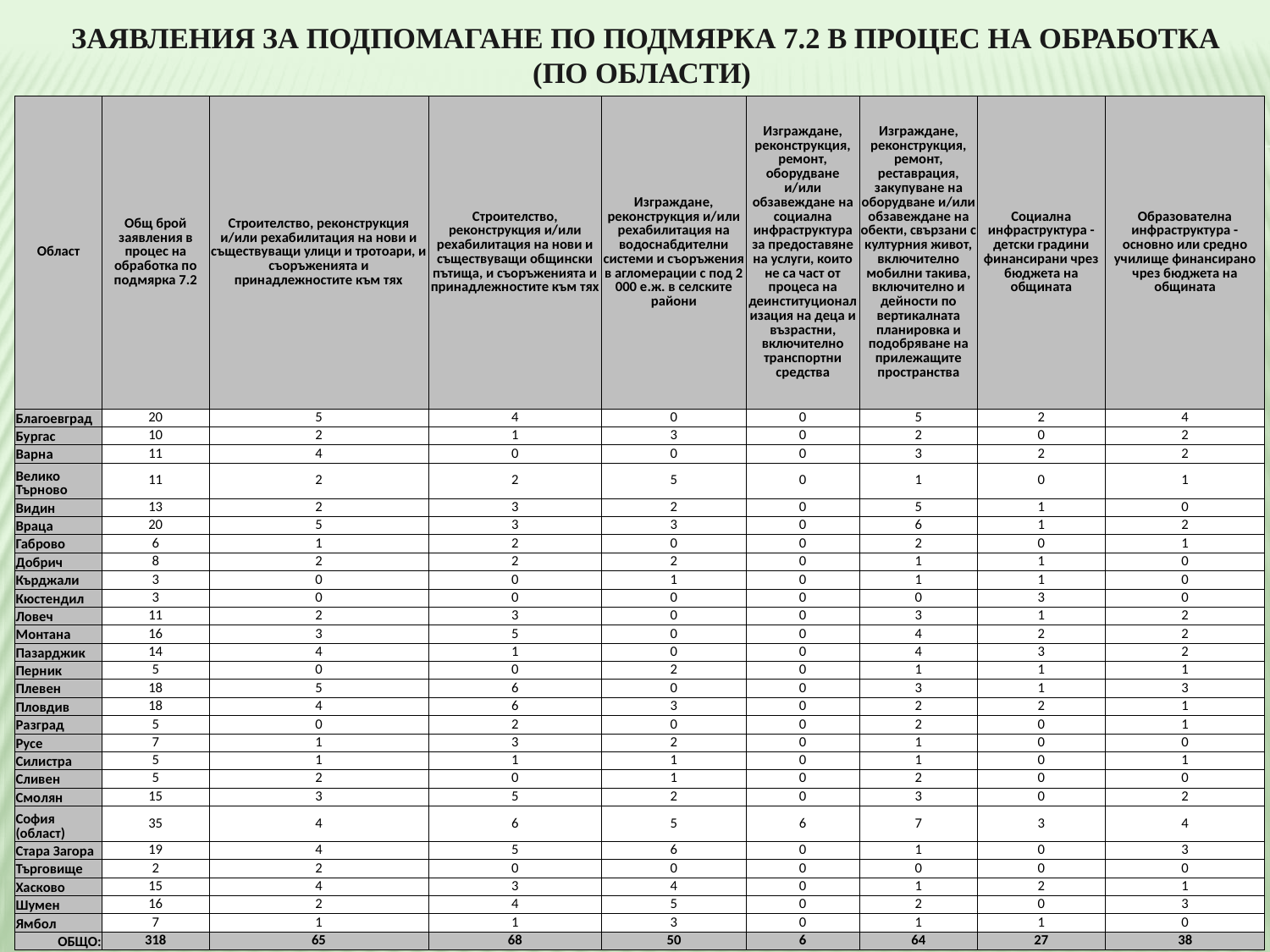

# ЗАЯВЛЕНИЯ ЗА ПОДПОМАГАНЕ ПО ПОДМЯРКА 7.2 В ПРОЦЕС НА ОБРАБОТКА (ПО ОБЛАСТИ)
| Област | Общ брой заявления в процес на обработка по подмярка 7.2 | Строителство, реконструкция и/или рехабилитация на нови и съществуващи улици и тротоари, и съоръженията и принадлежностите към тях | Строителство, реконструкция и/или рехабилитация на нови и съществуващи общински пътища, и съоръженията и принадлежностите към тях | Изграждане, реконструкция и/или рехабилитация на водоснабдителни системи и съоръжения в агломерации с под 2 000 е.ж. в селските райони | Изграждане, реконструкция, ремонт, оборудване и/или обзавеждане на социална инфраструктура за предоставяне на услуги, които не са част от процеса на деинституционализация на деца и възрастни, включително транспортни средства | Изграждане, реконструкция, ремонт, реставрация, закупуване на оборудване и/или обзавеждане на обекти, свързани с културния живот, включително мобилни такива, включително и дейности по вертикалната планировка и подобряване на прилежащите пространства | Социална инфраструктура - детски градини финансирани чрез бюджета на общината | Образователна инфраструктура - основно или средно училище финансирано чрез бюджета на общината |
| --- | --- | --- | --- | --- | --- | --- | --- | --- |
| Благоевград | 20 | 5 | 4 | 0 | 0 | 5 | 2 | 4 |
| Бургас | 10 | 2 | 1 | 3 | 0 | 2 | 0 | 2 |
| Варна | 11 | 4 | 0 | 0 | 0 | 3 | 2 | 2 |
| Велико Търново | 11 | 2 | 2 | 5 | 0 | 1 | 0 | 1 |
| Видин | 13 | 2 | 3 | 2 | 0 | 5 | 1 | 0 |
| Враца | 20 | 5 | 3 | 3 | 0 | 6 | 1 | 2 |
| Габрово | 6 | 1 | 2 | 0 | 0 | 2 | 0 | 1 |
| Добрич | 8 | 2 | 2 | 2 | 0 | 1 | 1 | 0 |
| Кърджали | 3 | 0 | 0 | 1 | 0 | 1 | 1 | 0 |
| Кюстендил | 3 | 0 | 0 | 0 | 0 | 0 | 3 | 0 |
| Ловеч | 11 | 2 | 3 | 0 | 0 | 3 | 1 | 2 |
| Монтана | 16 | 3 | 5 | 0 | 0 | 4 | 2 | 2 |
| Пазарджик | 14 | 4 | 1 | 0 | 0 | 4 | 3 | 2 |
| Перник | 5 | 0 | 0 | 2 | 0 | 1 | 1 | 1 |
| Плевен | 18 | 5 | 6 | 0 | 0 | 3 | 1 | 3 |
| Пловдив | 18 | 4 | 6 | 3 | 0 | 2 | 2 | 1 |
| Разград | 5 | 0 | 2 | 0 | 0 | 2 | 0 | 1 |
| Русе | 7 | 1 | 3 | 2 | 0 | 1 | 0 | 0 |
| Силистра | 5 | 1 | 1 | 1 | 0 | 1 | 0 | 1 |
| Сливен | 5 | 2 | 0 | 1 | 0 | 2 | 0 | 0 |
| Смолян | 15 | 3 | 5 | 2 | 0 | 3 | 0 | 2 |
| София (област) | 35 | 4 | 6 | 5 | 6 | 7 | 3 | 4 |
| Стара Загора | 19 | 4 | 5 | 6 | 0 | 1 | 0 | 3 |
| Търговище | 2 | 2 | 0 | 0 | 0 | 0 | 0 | 0 |
| Хасково | 15 | 4 | 3 | 4 | 0 | 1 | 2 | 1 |
| Шумен | 16 | 2 | 4 | 5 | 0 | 2 | 0 | 3 |
| Ямбол | 7 | 1 | 1 | 3 | 0 | 1 | 1 | 0 |
| ОБЩО: | 318 | 65 | 68 | 50 | 6 | 64 | 27 | 38 |